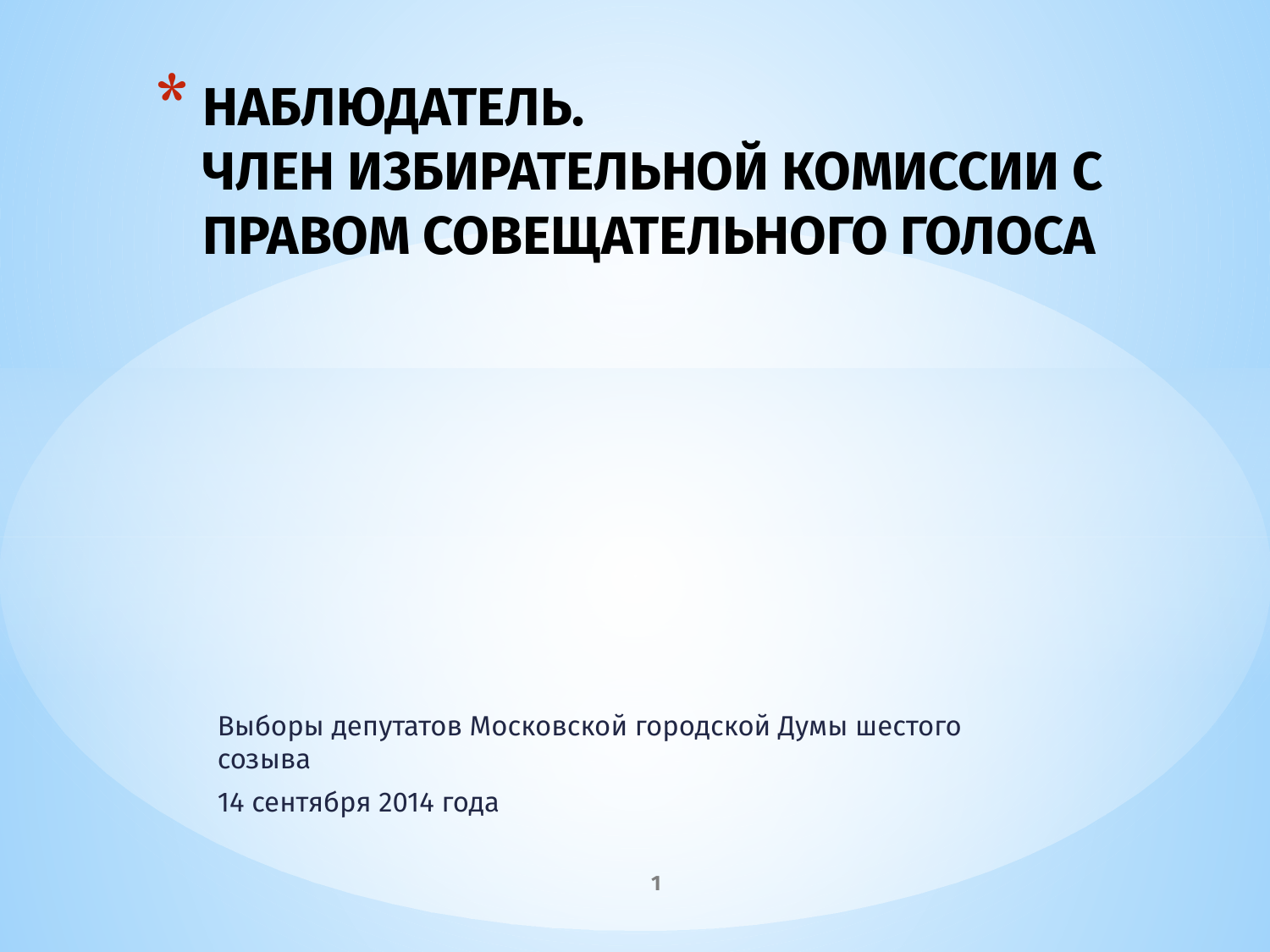

# НАБЛЮДАТЕЛЬ. ЧЛЕН ИЗБИРАТЕЛЬНОЙ КОМИССИИ С ПРАВОМ СОВЕЩАТЕЛЬНОГО ГОЛОСА
Выборы депутатов Московской городской Думы шестого созыва
14 сентября 2014 года
1